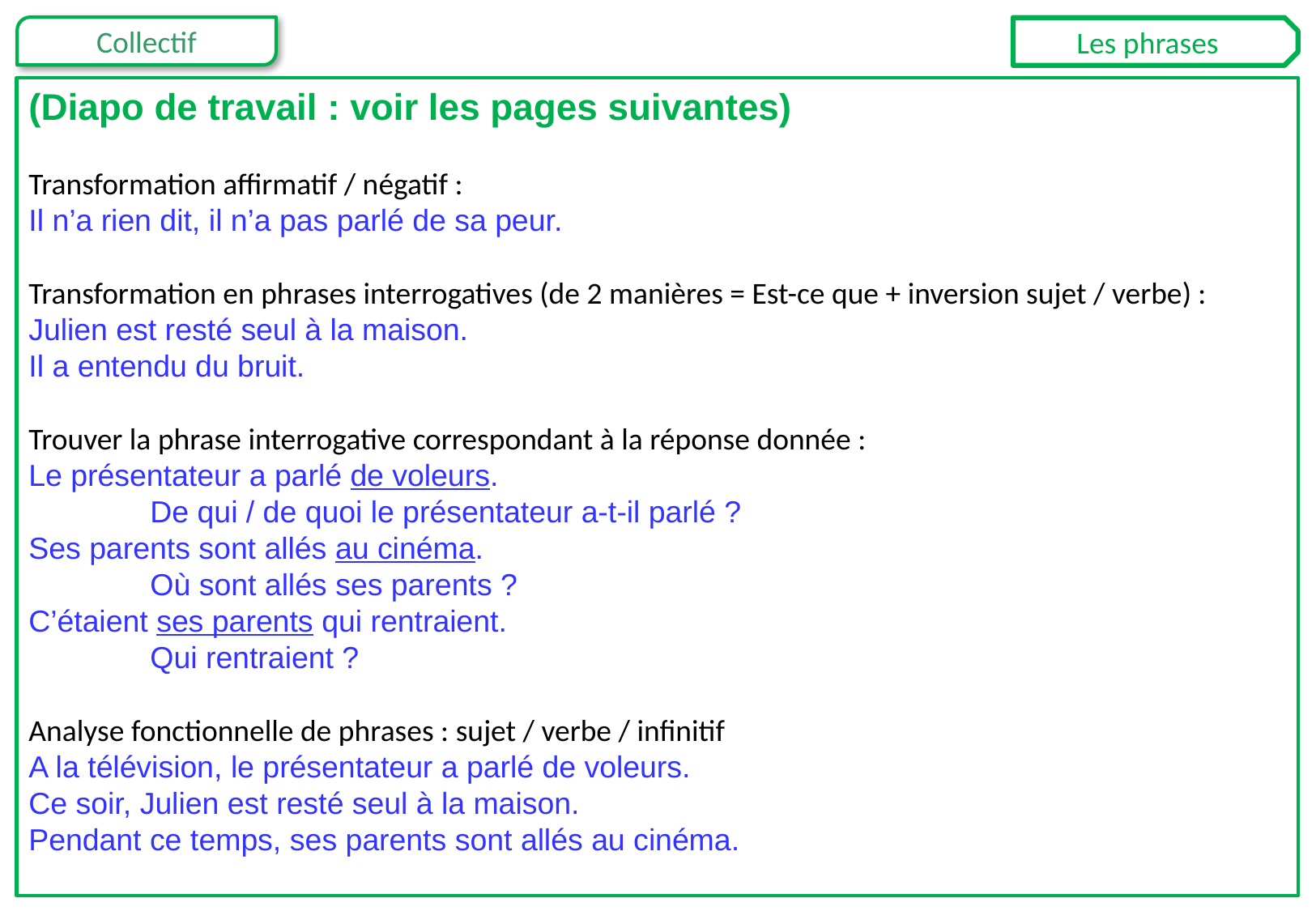

Les phrases
(Diapo de travail : voir les pages suivantes)

Transformation affirmatif / négatif :
Il n’a rien dit, il n’a pas parlé de sa peur.

Transformation en phrases interrogatives (de 2 manières = Est-ce que + inversion sujet / verbe) :
Julien est resté seul à la maison.
Il a entendu du bruit.

Trouver la phrase interrogative correspondant à la réponse donnée :
Le présentateur a parlé de voleurs.
	De qui / de quoi le présentateur a-t-il parlé ?
Ses parents sont allés au cinéma.
	Où sont allés ses parents ?
C’étaient ses parents qui rentraient.
	Qui rentraient ?

Analyse fonctionnelle de phrases : sujet / verbe / infinitif
A la télévision, le présentateur a parlé de voleurs.
Ce soir, Julien est resté seul à la maison.
Pendant ce temps, ses parents sont allés au cinéma.